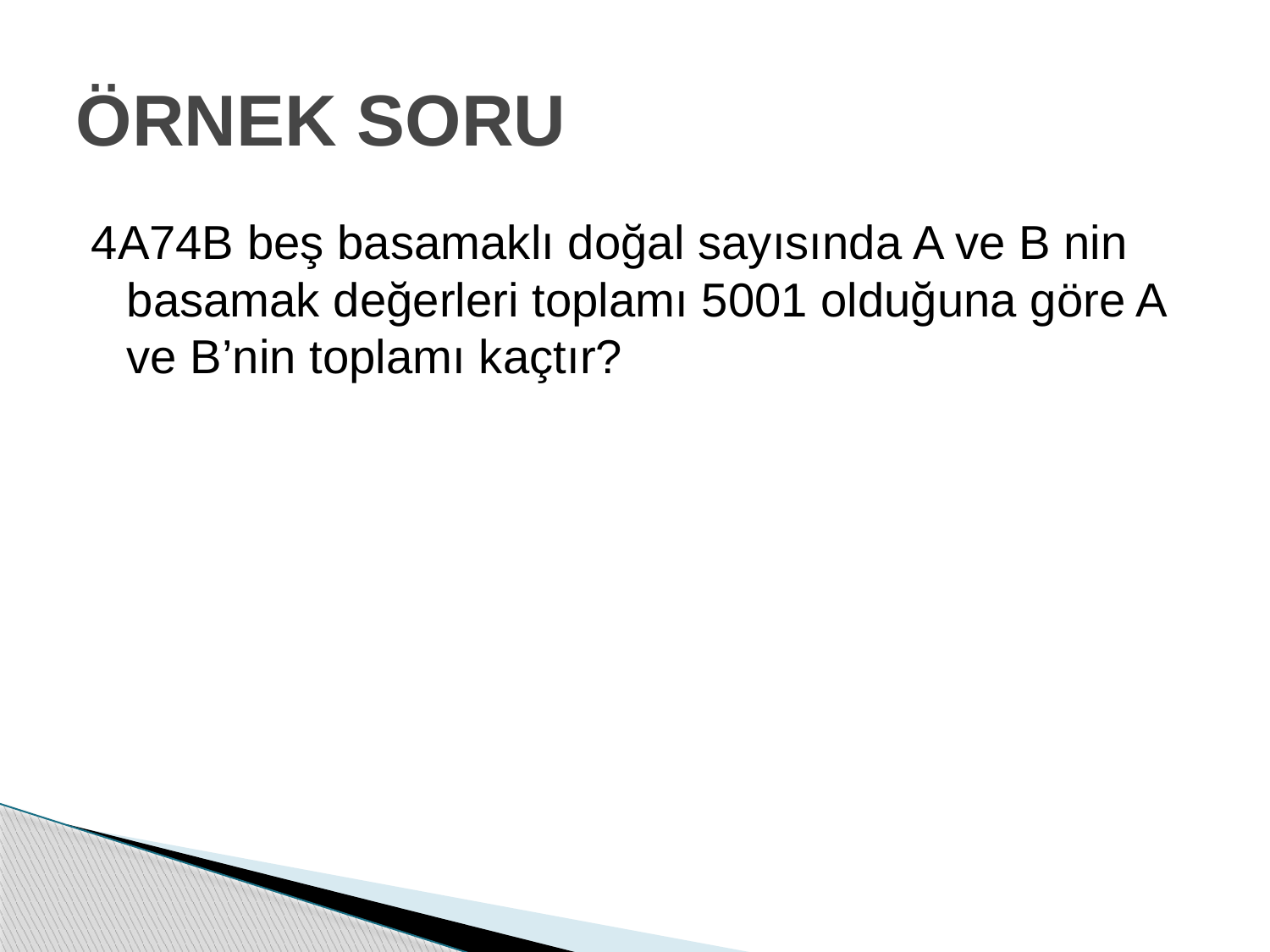

# ÖRNEK SORU
4A74B beş basamaklı doğal sayısında A ve B nin basamak değerleri toplamı 5001 olduğuna göre A ve B’nin toplamı kaçtır?